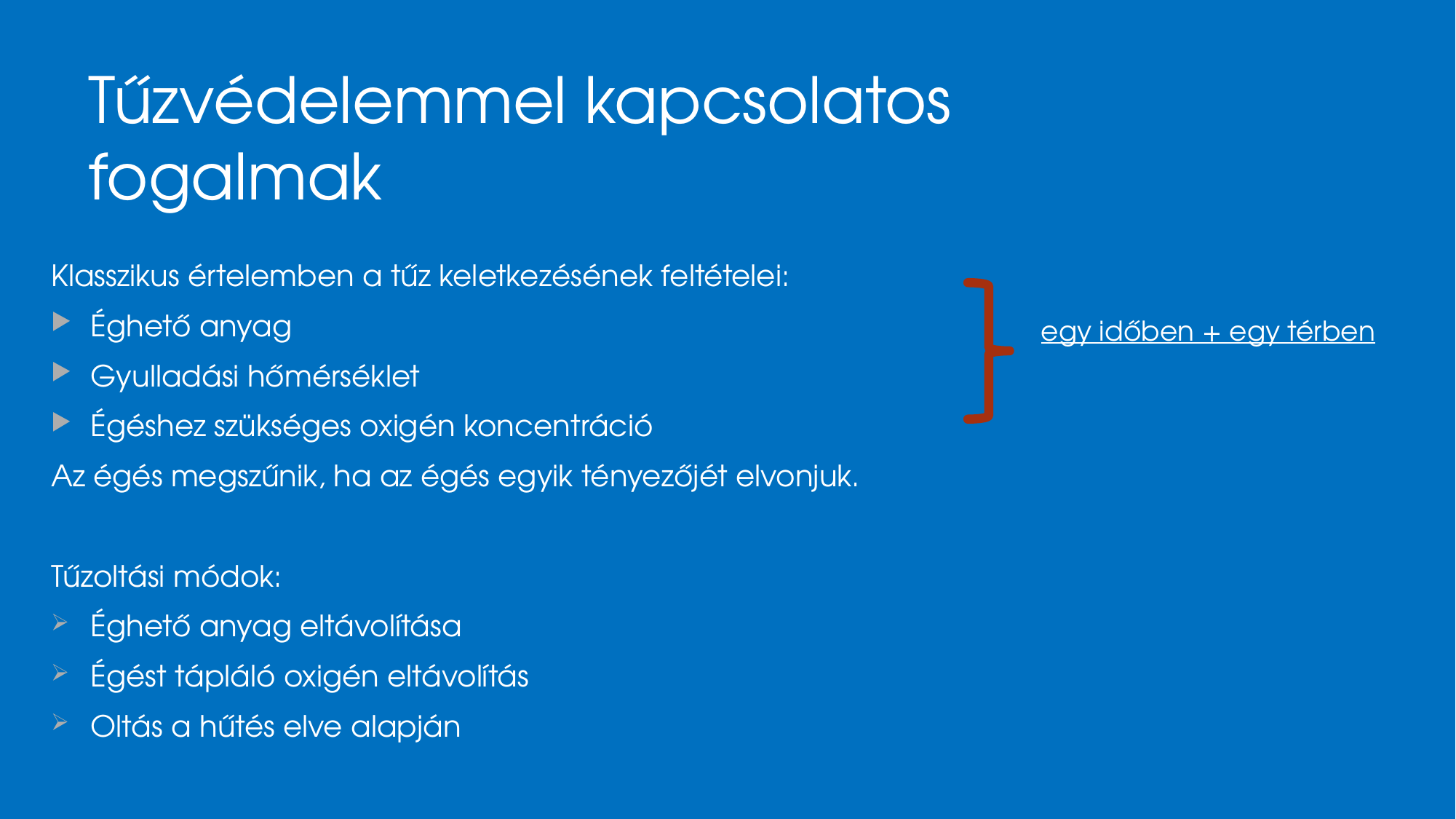

# Tűzvédelemmel kapcsolatos fogalmak
Klasszikus értelemben a tűz keletkezésének feltételei:
Éghető anyag
Gyulladási hőmérséklet
Égéshez szükséges oxigén koncentráció
Az égés megszűnik, ha az égés egyik tényezőjét elvonjuk.

Tűzoltási módok:
Éghető anyag eltávolítása
Égést tápláló oxigén eltávolítás
Oltás a hűtés elve alapján

egy időben + egy térben